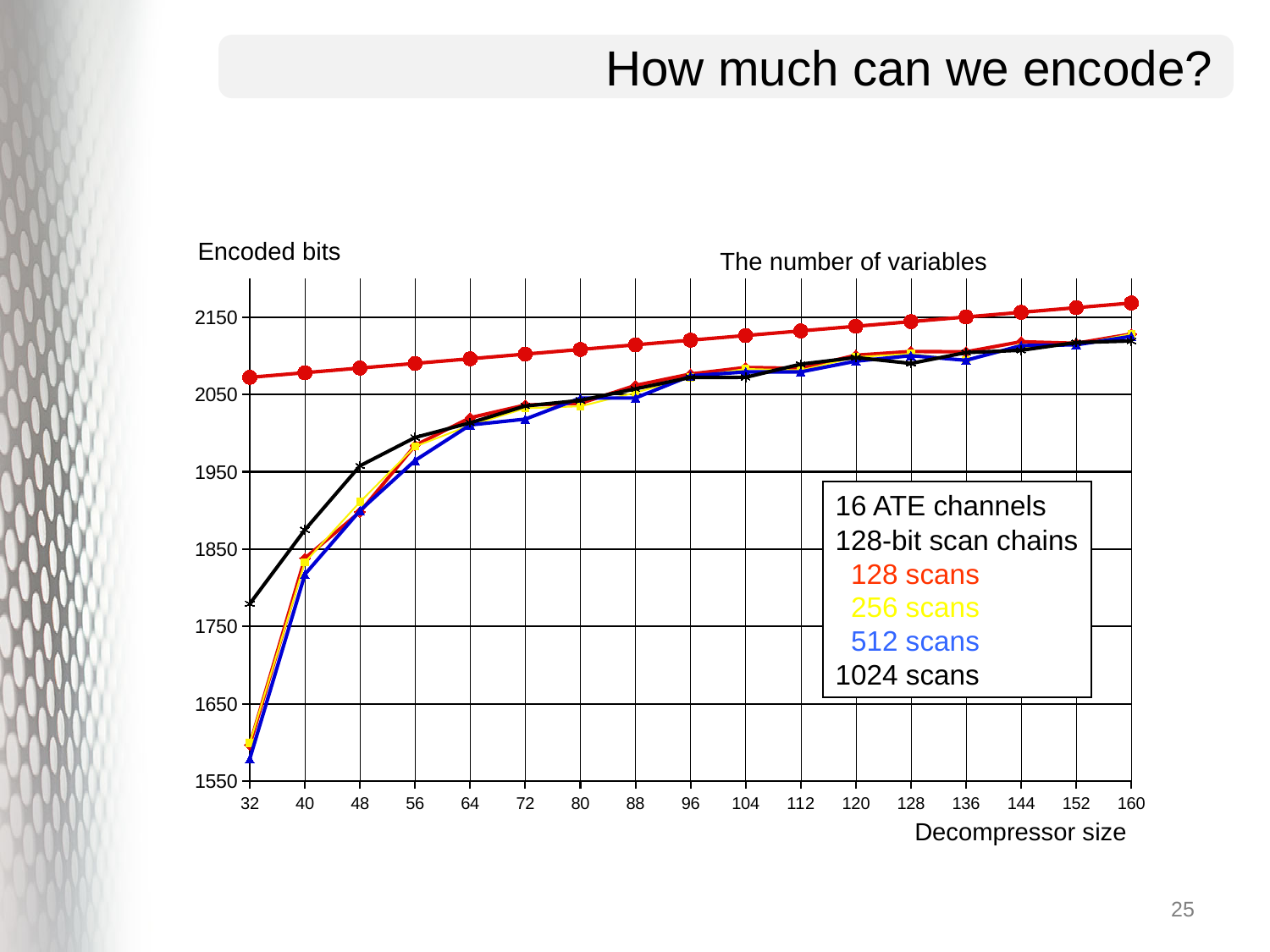

# How much can we encode?
Encoded bits

### Chart

| Category | injected | 128 | 256 | 512 | 1024 |
|---|---|---|---|---|---|
| 32.0 | 2072.0 | 1597.1 | 1599.4 | 1579.1 | 1779.4 |
| 40.0 | 2078.0 | 1838.2 | 1833.0 | 1817.4 | 1875.0 |
| 48.0 | 2084.0 | 1898.1 | 1911.0 | 1899.8 | 1957.7 |
| 56.0 | 2090.0 | 1984.0 | 1982.6 | 1964.6 | 1994.3 |
| 64.0 | 2096.0 | 2019.8 | 2010.0 | 2010.5 | 2013.2 |
| 72.0 | 2102.0 | 2036.2 | 2032.0 | 2018.0 | 2035.0 |
| 80.0 | 2108.0 | 2038.4 | 2034.6 | 2045.2 | 2042.2 |
| 88.0 | 2114.0 | 2061.6 | 2052.3 | 2045.3 | 2057.1 |
| 96.0 | 2120.0 | 2076.3 | 2072.1 | 2074.0 | 2071.9 |
| 104.0 | 2126.0 | 2084.8 | 2082.8 | 2079.0 | 2072.0 |
| 112.0 | 2132.0 | 2083.6 | 2081.0 | 2079.0 | 2089.0 |
| 120.0 | 2138.0 | 2100.6 | 2098.2 | 2092.9 | 2097.6 |
| 128.0 | 2144.0 | 2105.4 | 2102.4 | 2100.0 | 2090.0 |
| 136.0 | 2150.0 | 2105.0 | 2094.0 | 2094.0 | 2104.0 |
| 144.0 | 2156.0 | 2118.0 | 2111.0 | 2113.0 | 2107.0 |
| 152.0 | 2162.0 | 2116.0 | 2114.0 | 2114.0 | 2117.0 |
| 160.0 | 2168.0 | 2128.0 | 2128.0 | 2125.0 | 2119.0 |
The number of variables
16 ATE channels
128-bit scan chains
  128 scans
  256 scans
  512 scans
1024 scans
Decompressor size